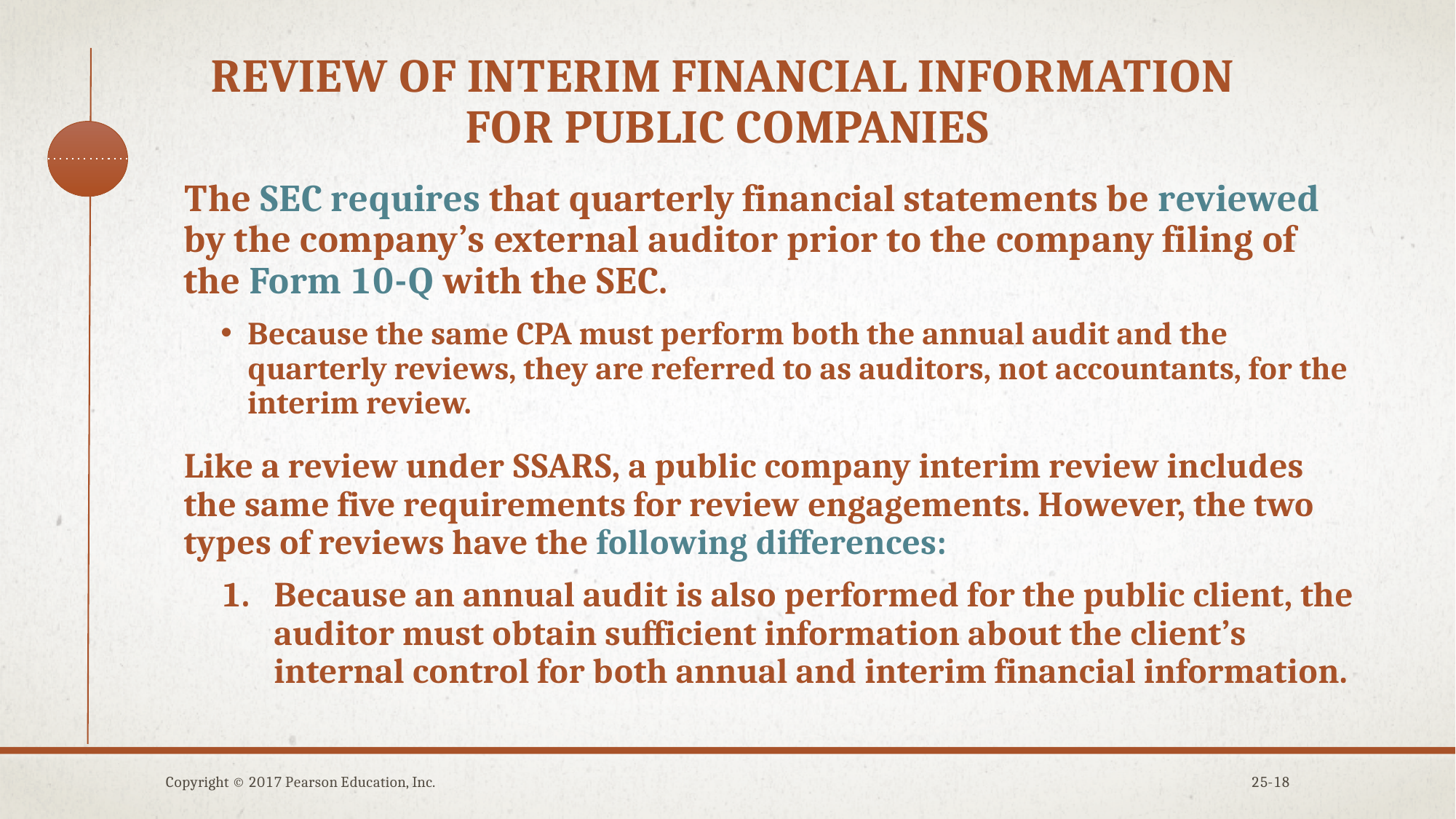

# Review of interim financial information for public companies

The SEC requires that quarterly financial statements be reviewed by the company’s external auditor prior to the company filing of the Form 10-Q with the SEC.
Because the same CPA must perform both the annual audit and the quarterly reviews, they are referred to as auditors, not accountants, for the interim review.
Like a review under SSARS, a public company interim review includes the same five requirements for review engagements. However, the two types of reviews have the following differences:
Because an annual audit is also performed for the public client, the auditor must obtain sufficient information about the client’s internal control for both annual and interim financial information.

Copyright © 2017 Pearson Education, Inc.
25-18